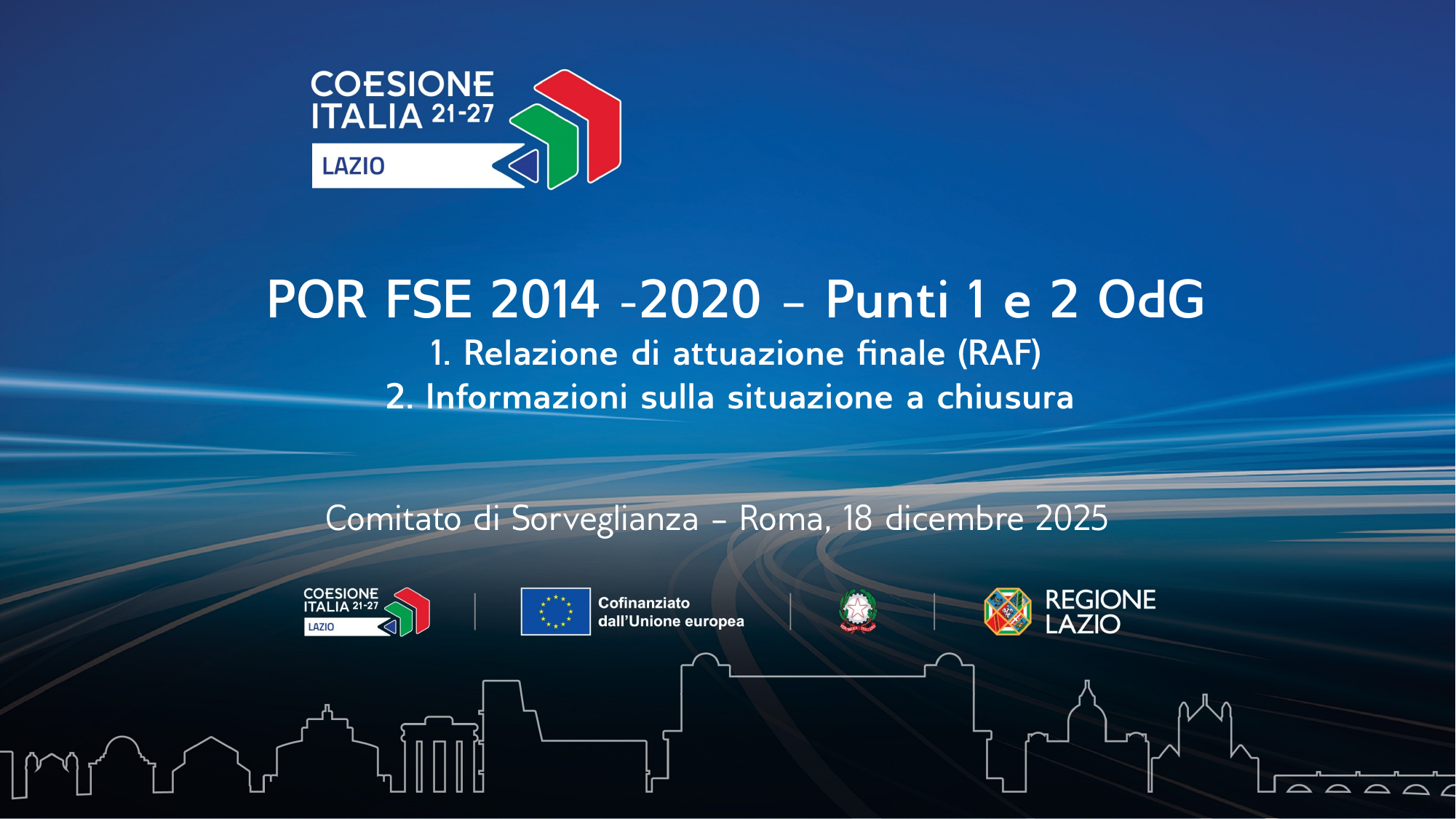

POR FSE 2014 -2020 – Punti 1 e 2 OdG
1. Relazione di attuazione finale (RAF)
2. Informazioni sulla situazione a chiusura

Comitato di Sorveglianza – Roma, 18 dicembre 2025